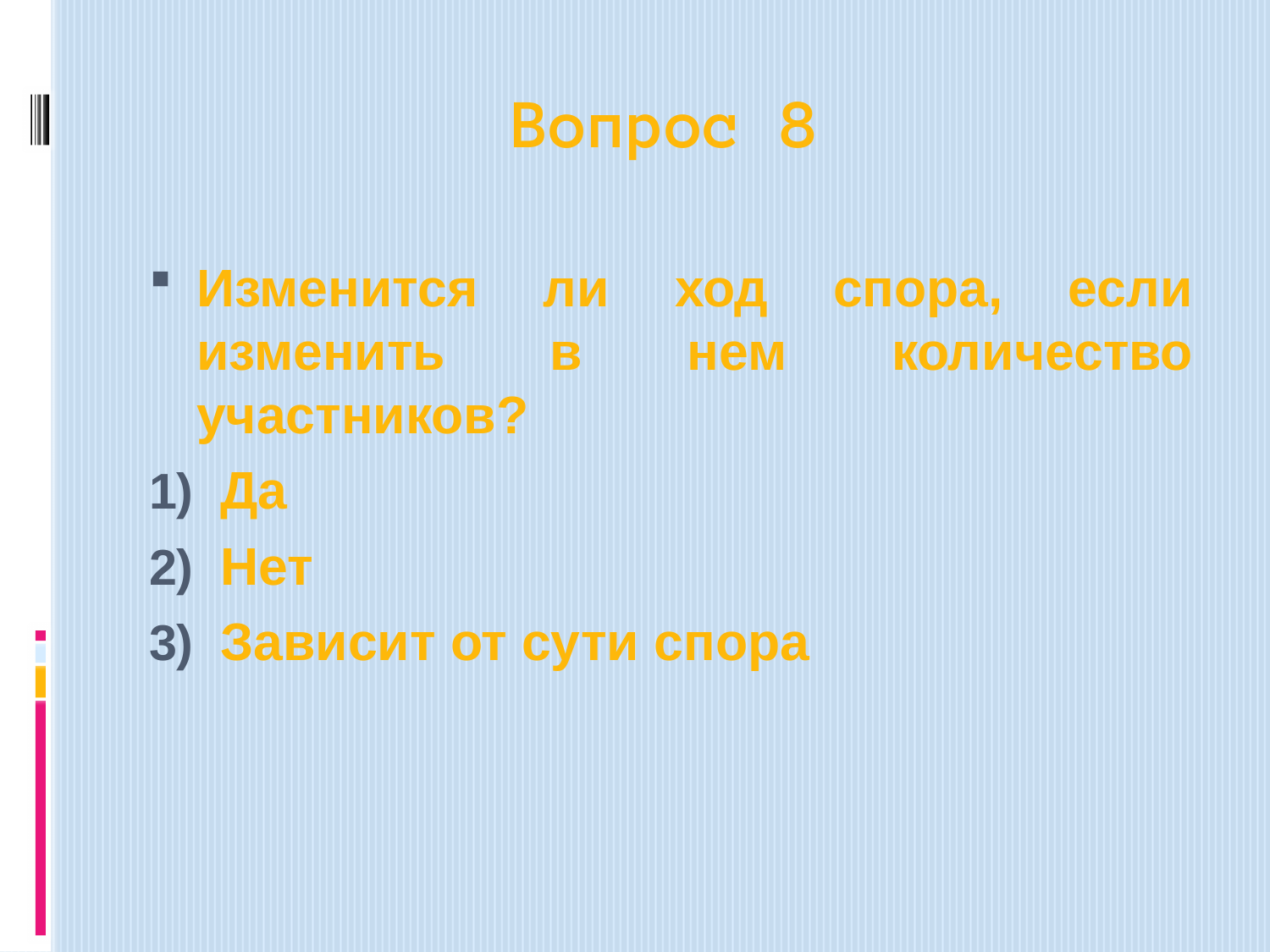

# Вопрос 8
Изменится ли ход спора, если изменить в нем количество участников?
Да
Нет
Зависит от сути спора